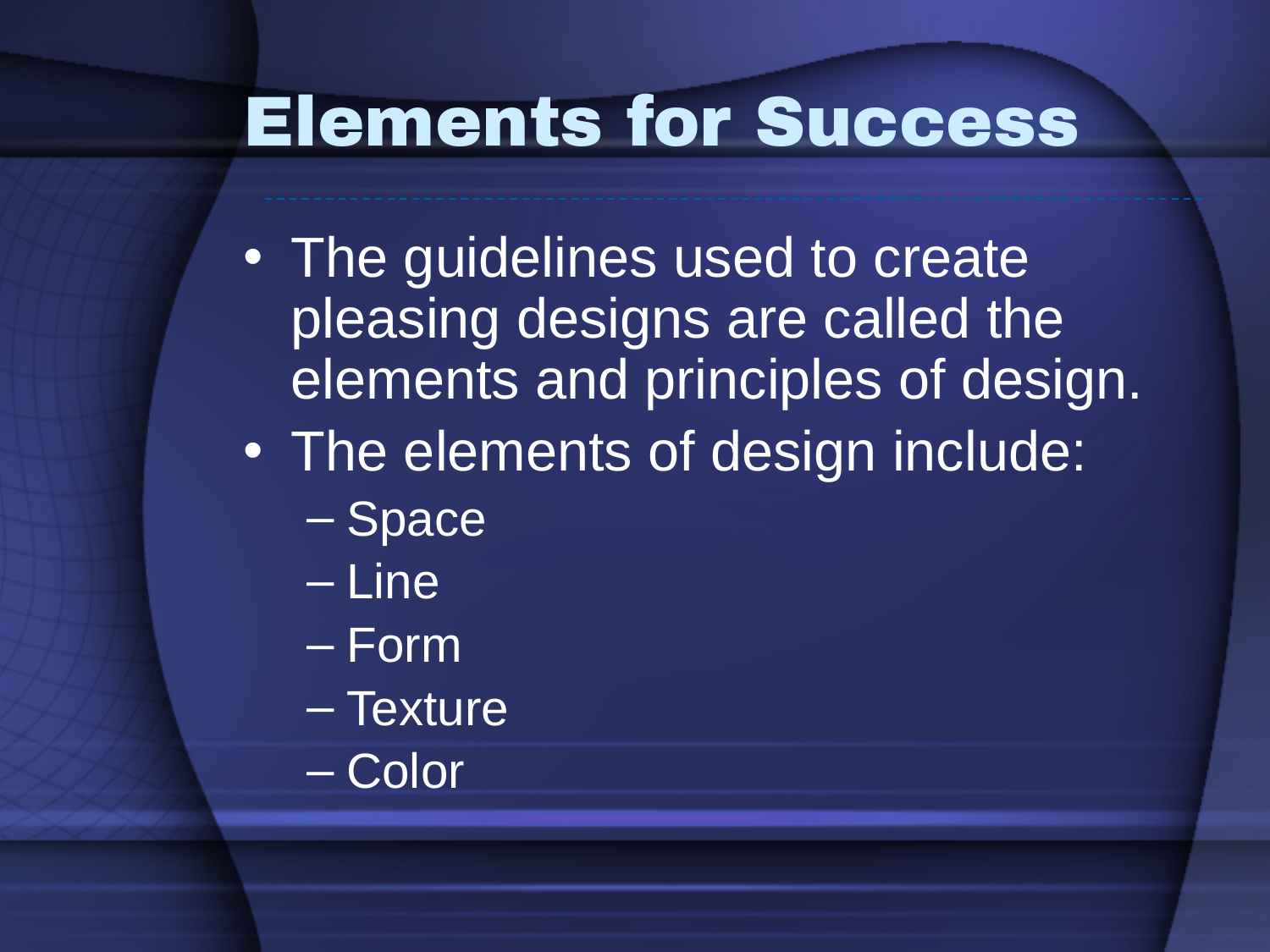

# Elements for Success
The guidelines used to create pleasing designs are called the elements and principles of design.
The elements of design include:
Space
Line
Form
Texture
Color